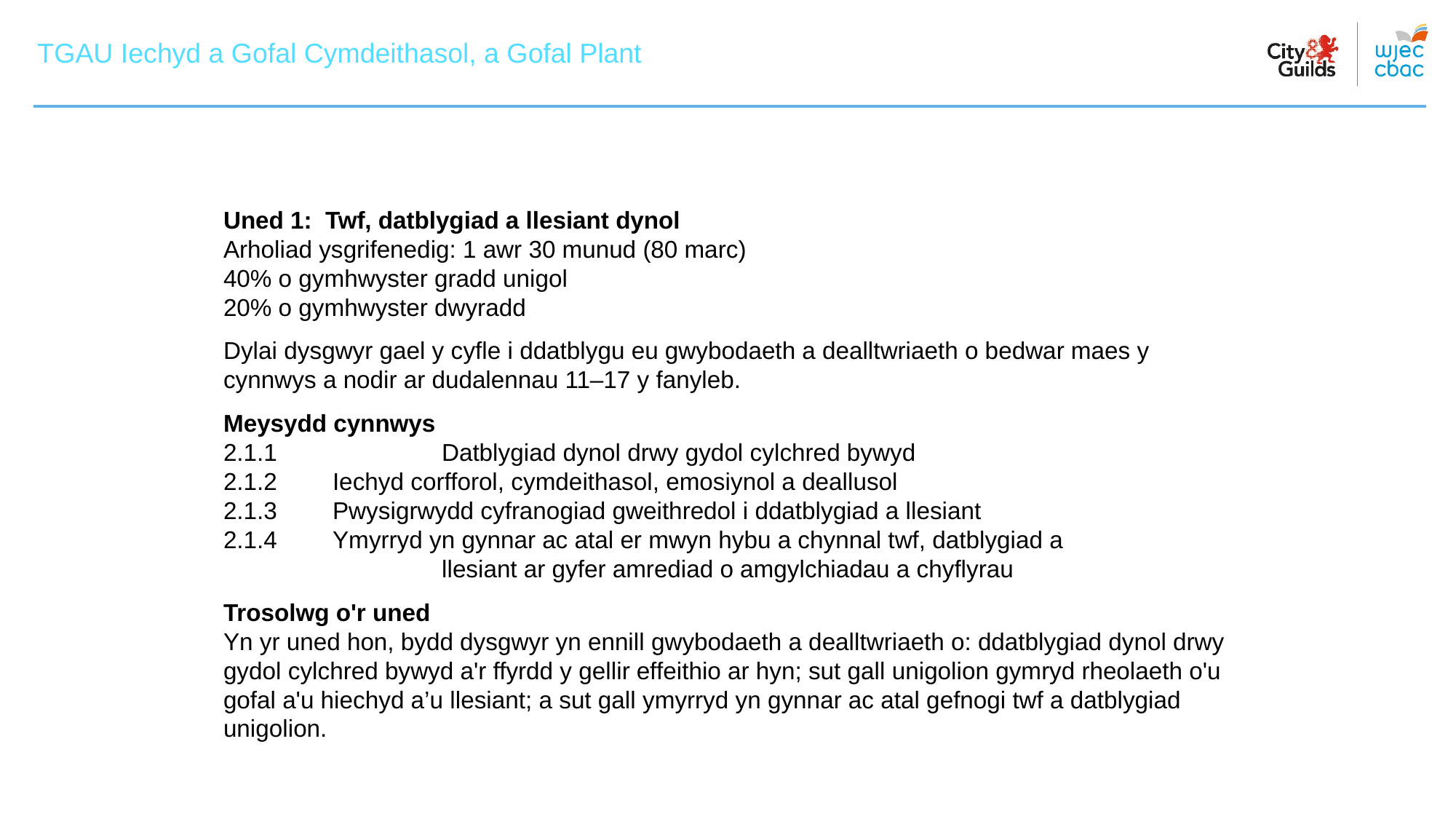

TGAU Iechyd a Gofal Cymdeithasol, a Gofal Plant

TGAU Iechyd a Gofal Cymdeithasol, a Gofal Plant
Uned 1:  Twf, datblygiad a llesiant dynol
Arholiad ysgrifenedig: 1 awr 30 munud (80 marc)
40% o gymhwyster gradd unigol
20% o gymhwyster dwyradd
Dylai dysgwyr gael y cyfle i ddatblygu eu gwybodaeth a dealltwriaeth o bedwar maes y
cynnwys a nodir ar dudalennau 11–17 y fanyleb.
Meysydd cynnwys
2.1.1		Datblygiad dynol drwy gydol cylchred bywyd
2.1.2 	Iechyd corfforol, cymdeithasol, emosiynol a deallusol
2.1.3 	Pwysigrwydd cyfranogiad gweithredol i ddatblygiad a llesiant
2.1.4 	Ymyrryd yn gynnar ac atal er mwyn hybu a chynnal twf, datblygiad a
		llesiant ar gyfer amrediad o amgylchiadau a chyflyrau

Trosolwg o'r uned
Yn yr uned hon, bydd dysgwyr yn ennill gwybodaeth a dealltwriaeth o: ddatblygiad dynol drwy gydol cylchred bywyd a'r ffyrdd y gellir effeithio ar hyn; sut gall unigolion gymryd rheolaeth o'u gofal a'u hiechyd a’u llesiant; a sut gall ymyrryd yn gynnar ac atal gefnogi twf a datblygiad unigolion.